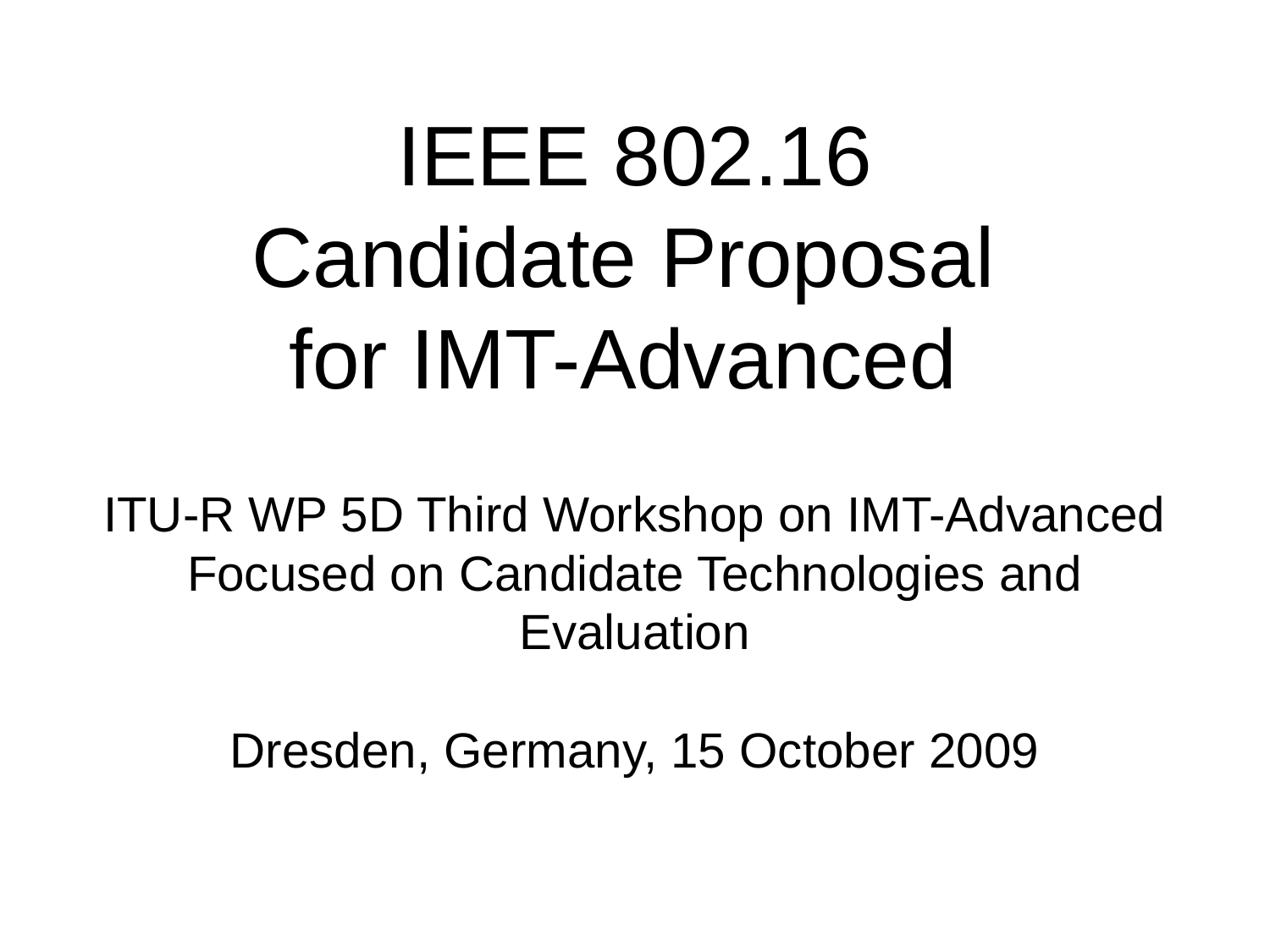

# IEEE 802.16 Candidate Proposal for IMT-Advanced ITU-R WP 5D Third Workshop on IMT-Advanced Focused on Candidate Technologies and Evaluation Dresden, Germany, 15 October 2009